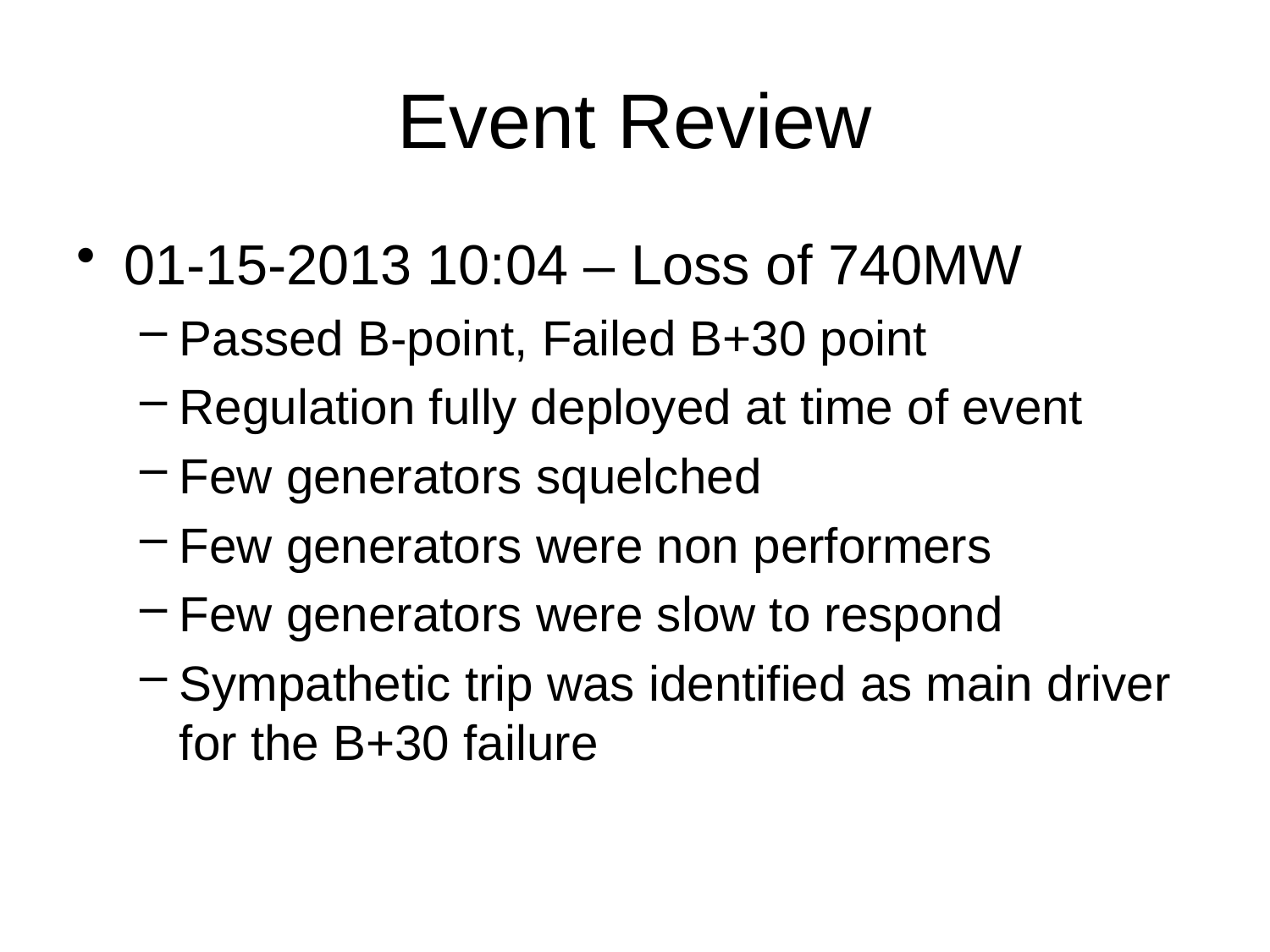

# Event Review
01-15-2013 10:04 – Loss of 740MW
Passed B-point, Failed B+30 point
Regulation fully deployed at time of event
Few generators squelched
Few generators were non performers
Few generators were slow to respond
Sympathetic trip was identified as main driver for the B+30 failure